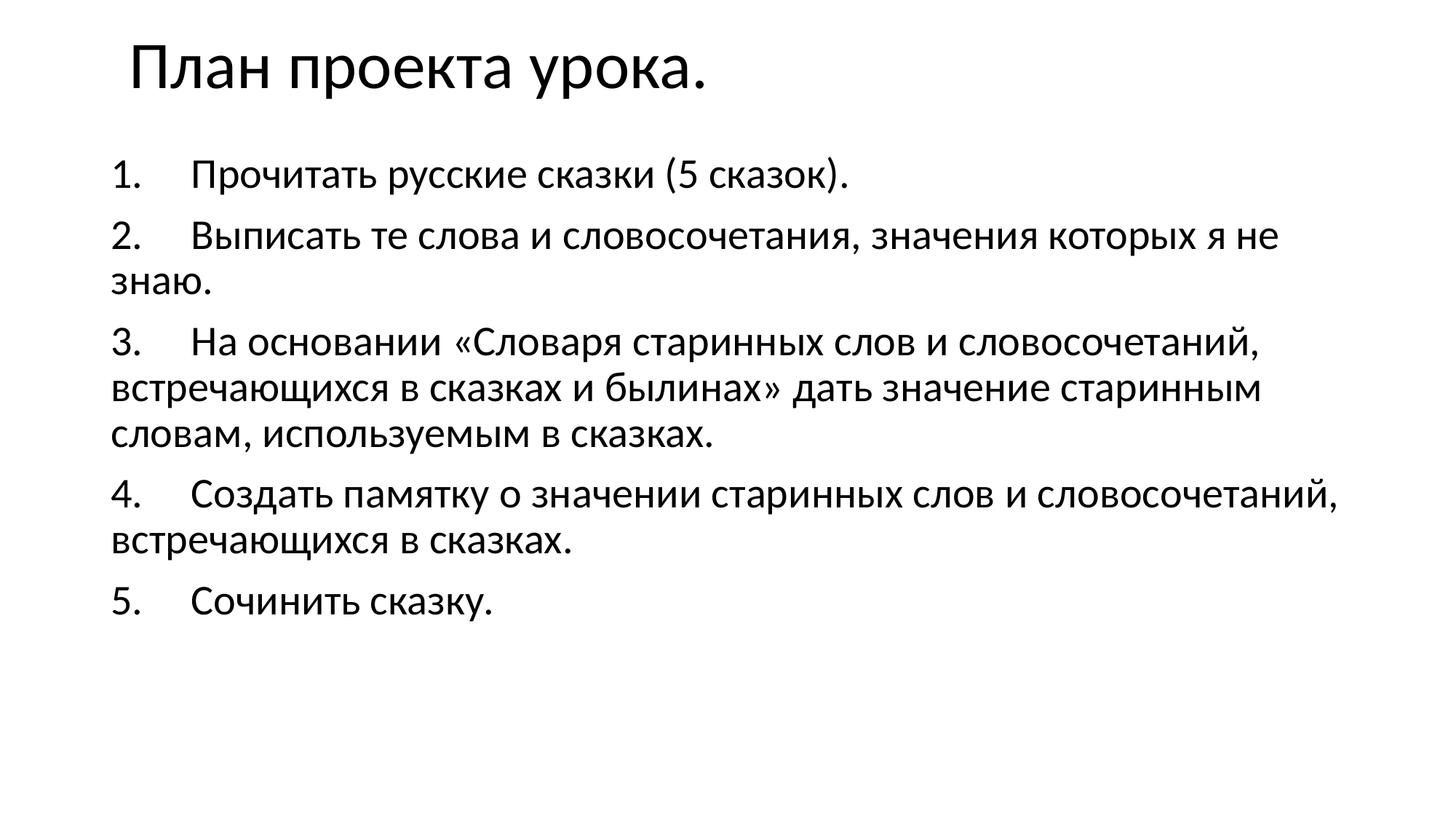

# План проекта урока.
1.     Прочитать русские сказки (5 сказок).
2.     Выписать те слова и словосочетания, значения которых я не знаю.
3.     На основании «Словаря старинных слов и словосочетаний, встречающихся в сказках и былинах» дать значение старинным словам, используемым в сказках.
4.     Создать памятку о значении старинных слов и словосочетаний, встречающихся в сказках.
5.     Сочинить сказку.